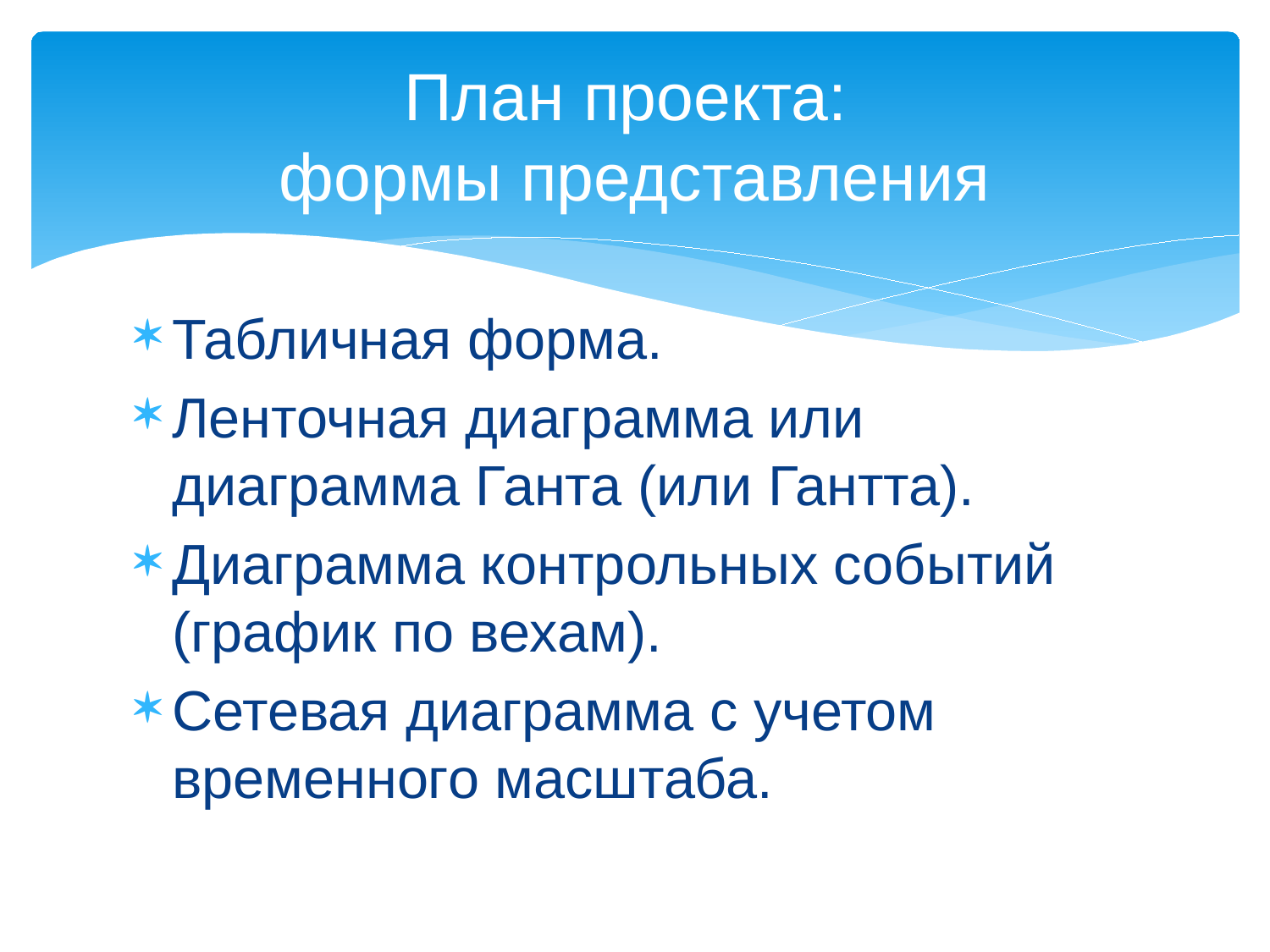

# План проекта: формы представления
Табличная форма.
Ленточная диаграмма или диаграмма Ганта (или Гантта).
Диаграмма контрольных событий (график по вехам).
Сетевая диаграмма с учетом временного масштаба.